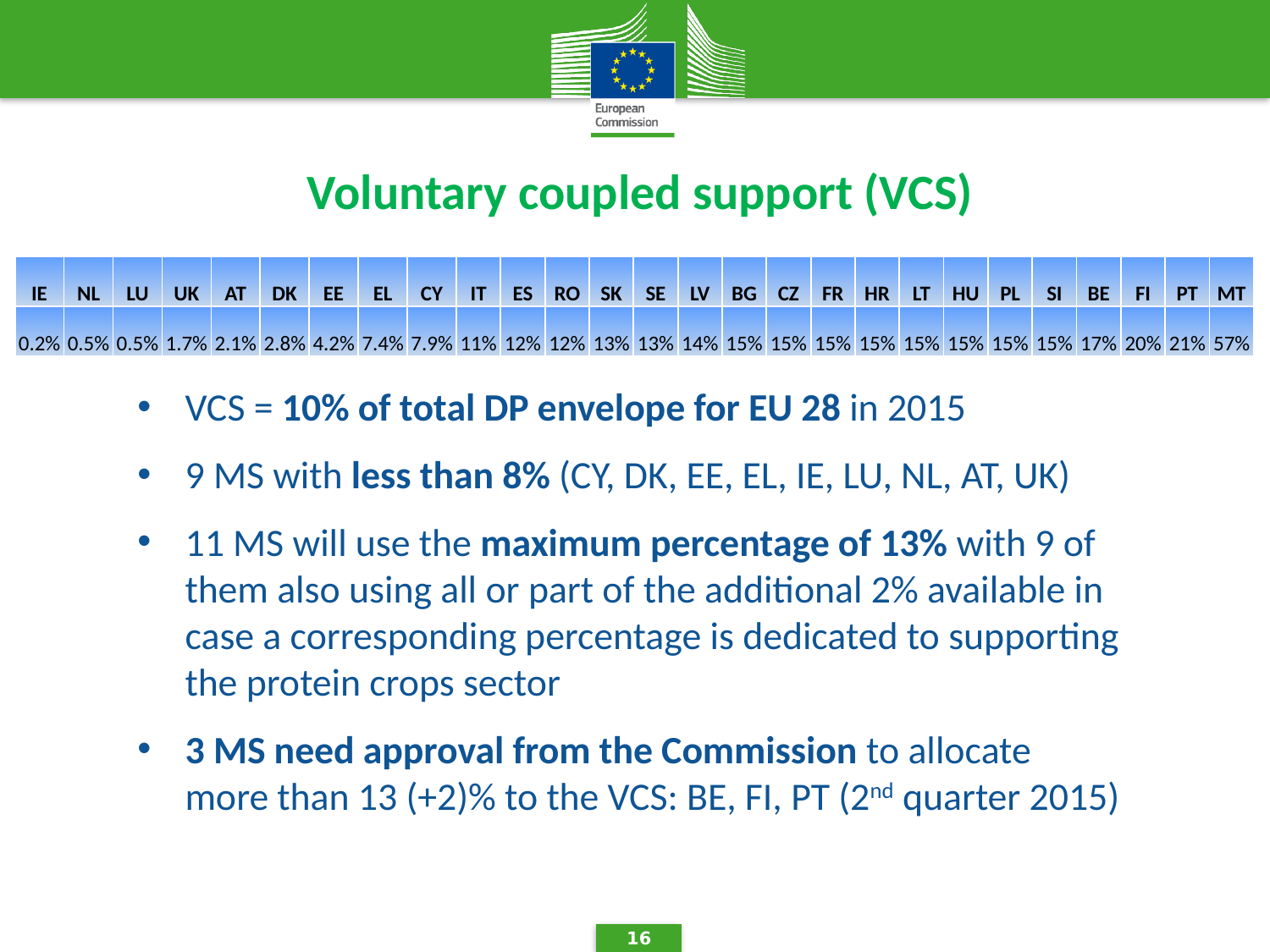

Voluntary coupled support (VCS)

| IE | NL | LU | UK | AT | DK | EE | EL | CY | IT | ES | RO | SK | SE | LV | BG | CZ | FR | HR | LT | HU | PL | SI | BE | FI | PT | MT |
| --- | --- | --- | --- | --- | --- | --- | --- | --- | --- | --- | --- | --- | --- | --- | --- | --- | --- | --- | --- | --- | --- | --- | --- | --- | --- | --- |
| 0.2% | 0.5% | 0.5% | 1.7% | 2.1% | 2.8% | 4.2% | 7.4% | 7.9% | 11% | 12% | 12% | 13% | 13% | 14% | 15% | 15% | 15% | 15% | 15% | 15% | 15% | 15% | 17% | 20% | 21% | 57% |
VCS = 10% of total DP envelope for EU 28 in 2015
9 MS with less than 8% (CY, DK, EE, EL, IE, LU, NL, AT, UK)
11 MS will use the maximum percentage of 13% with 9 of them also using all or part of the additional 2% available in case a corresponding percentage is dedicated to supporting the protein crops sector
3 MS need approval from the Commission to allocate more than 13 (+2)% to the VCS: BE, FI, PT (2nd quarter 2015)
16